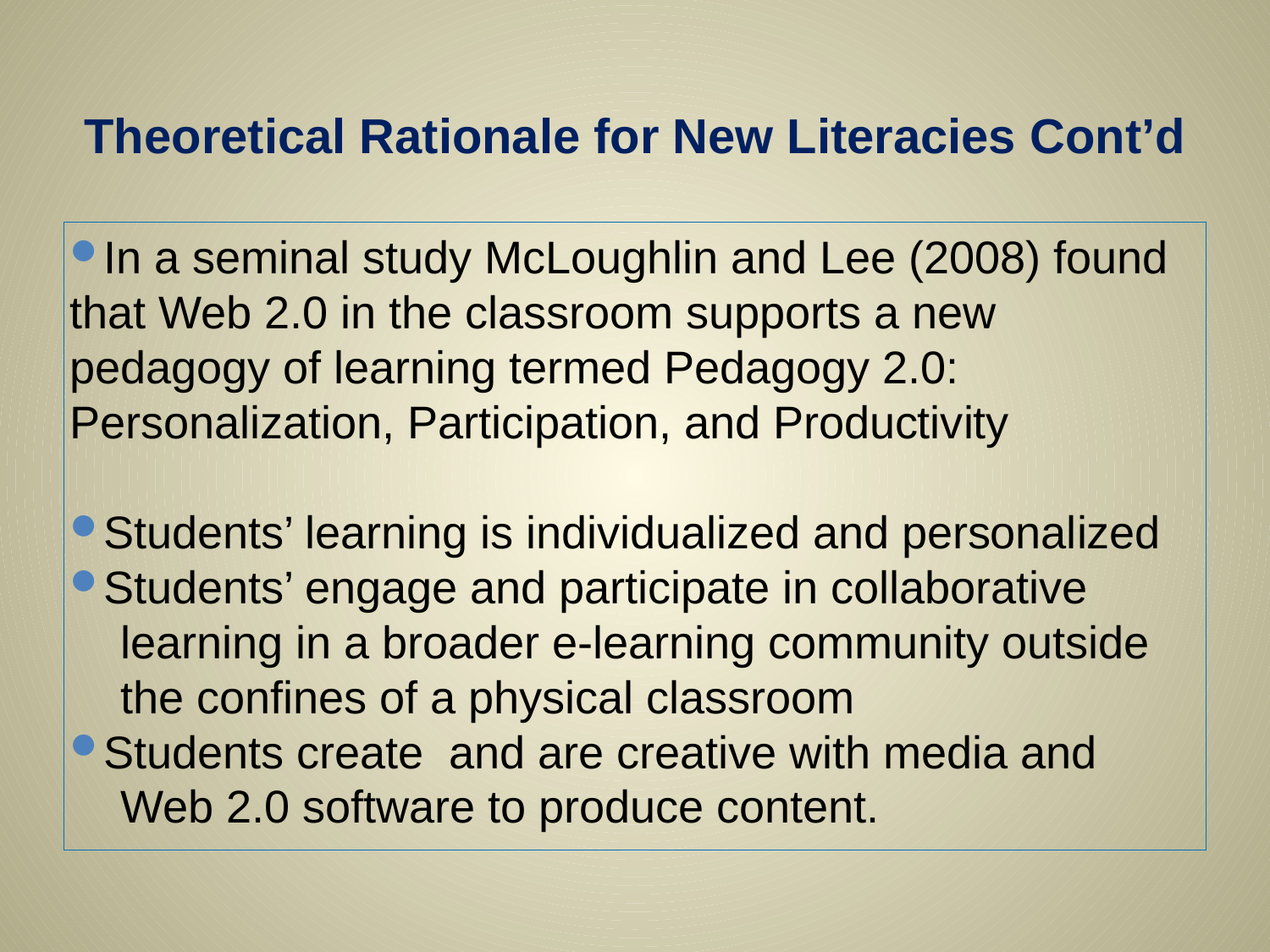

# Theoretical Rationale for New Literacies Cont’d
In a seminal study McLoughlin and Lee (2008) found that Web 2.0 in the classroom supports a new pedagogy of learning termed Pedagogy 2.0: Personalization, Participation, and Productivity

Students’ learning is individualized and personalized
Students’ engage and participate in collaborative
    learning in a broader e-learning community outside
    the confines of a physical classroom
Students create  and are creative with media and
    Web 2.0 software to produce content.